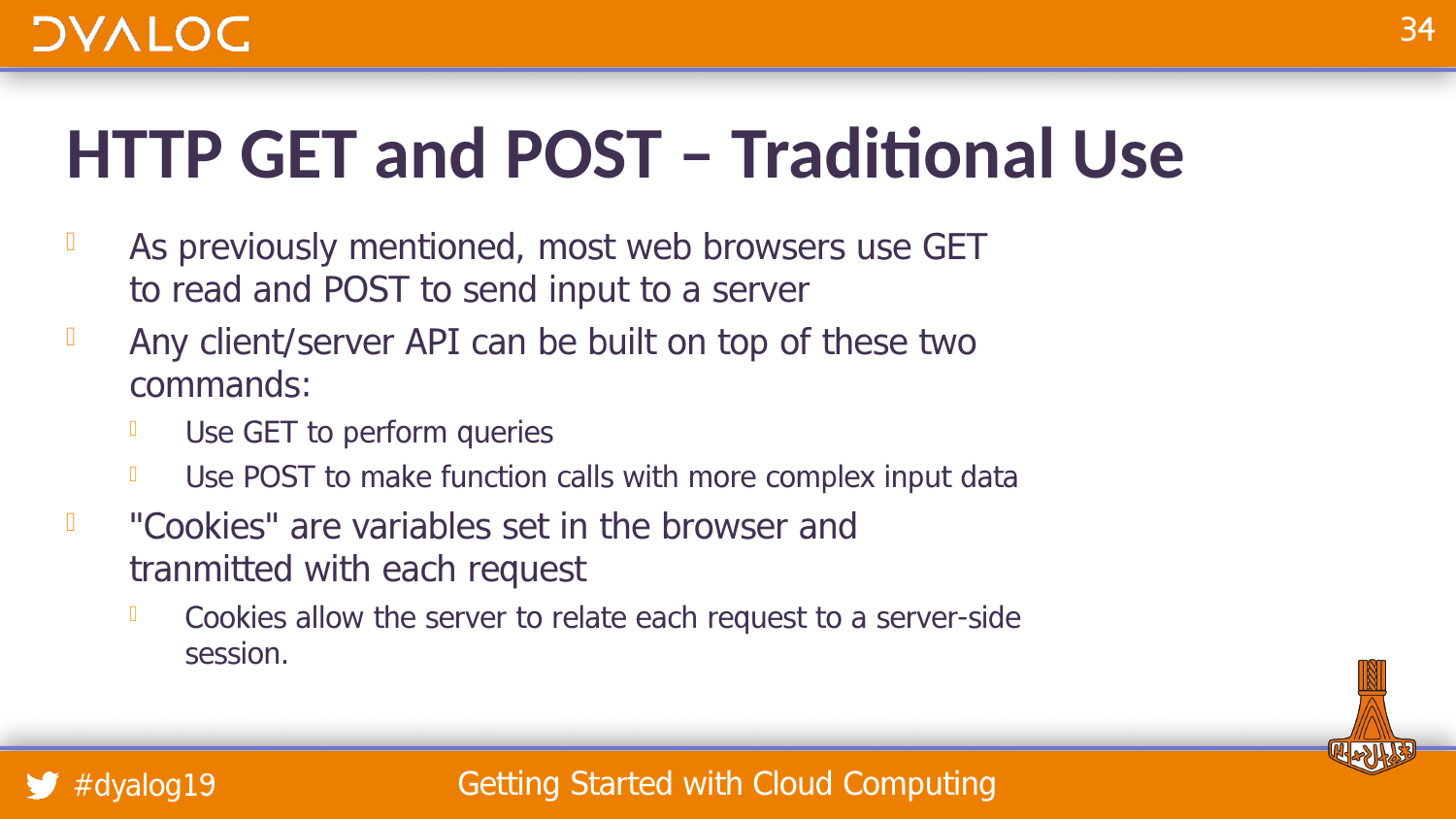

# HTTP GET and POST – Traditional Use
As previously mentioned, most web browsers use GET to read and POST to send input to a server
Any client/server API can be built on top of these two commands:
Use GET to perform queries
Use POST to make function calls with more complex input data
"Cookies" are variables set in the browser and tranmitted with each request
Cookies allow the server to relate each request to a server-side session.